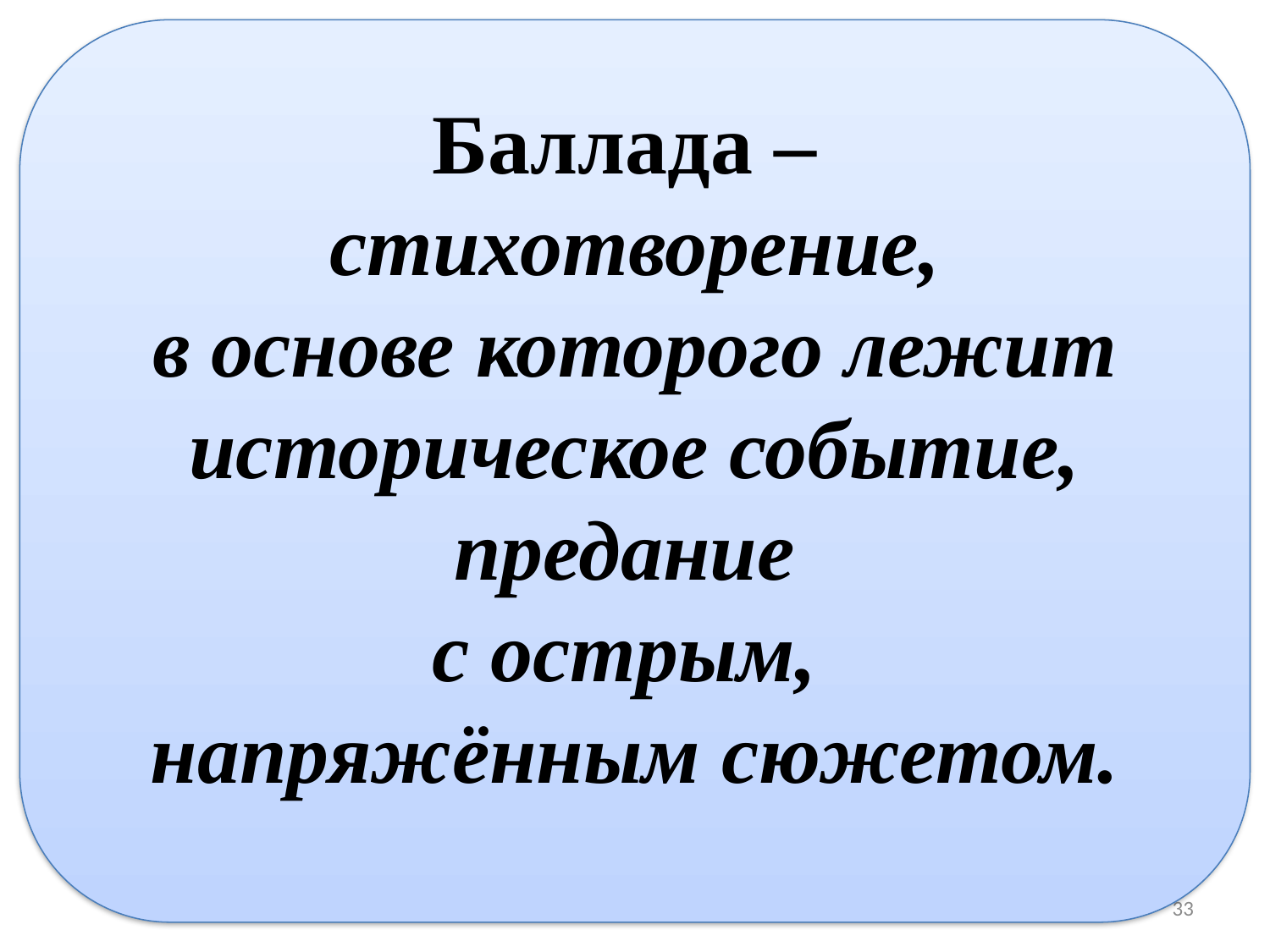

Баллада –
 стихотворение,
в основе которого лежит историческое событие, предание
с острым,
напряжённым сюжетом.
33